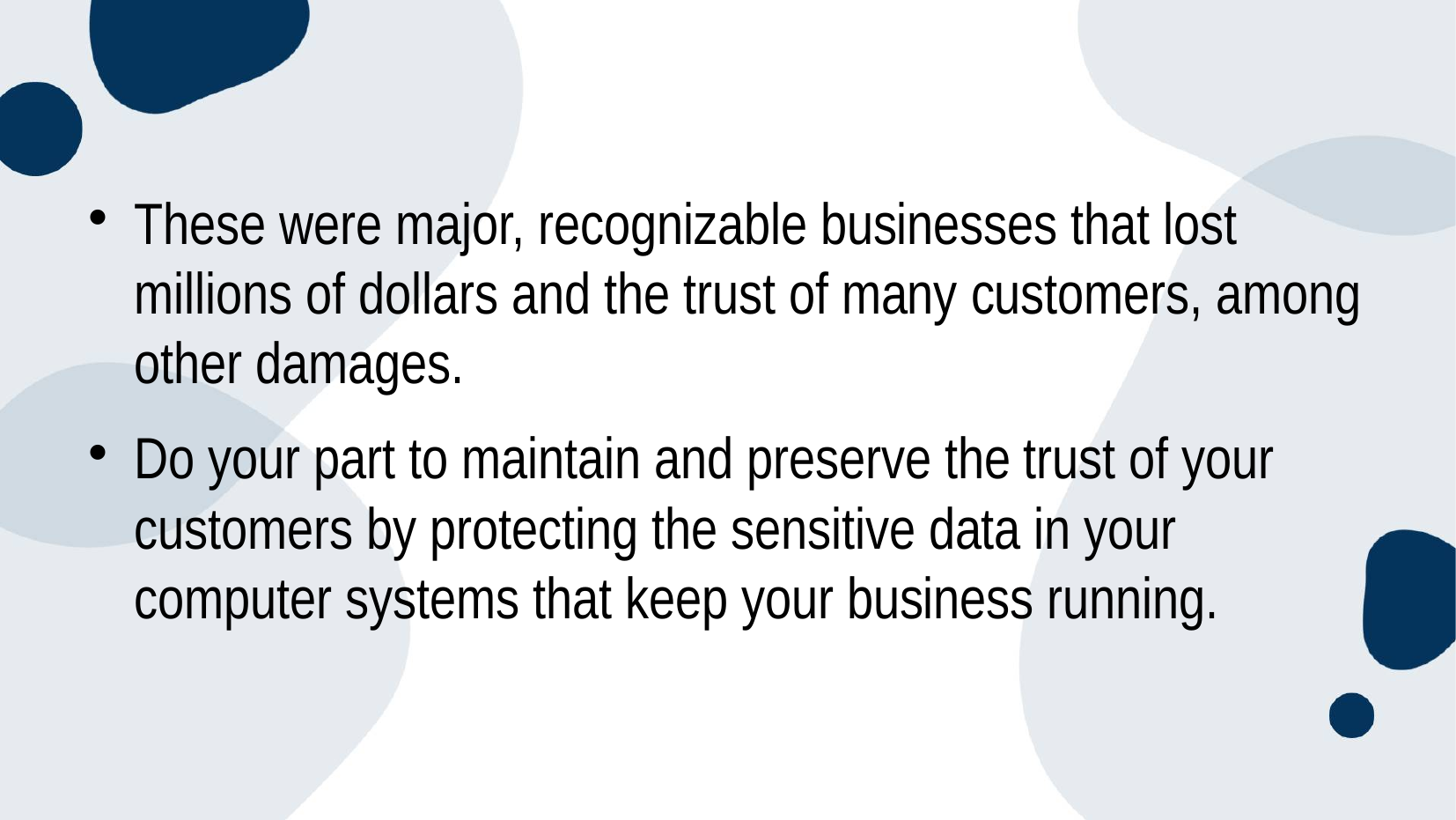

#
These were major, recognizable businesses that lost millions of dollars and the trust of many customers, among other damages.
Do your part to maintain and preserve the trust of your customers by protecting the sensitive data in your computer systems that keep your business running.